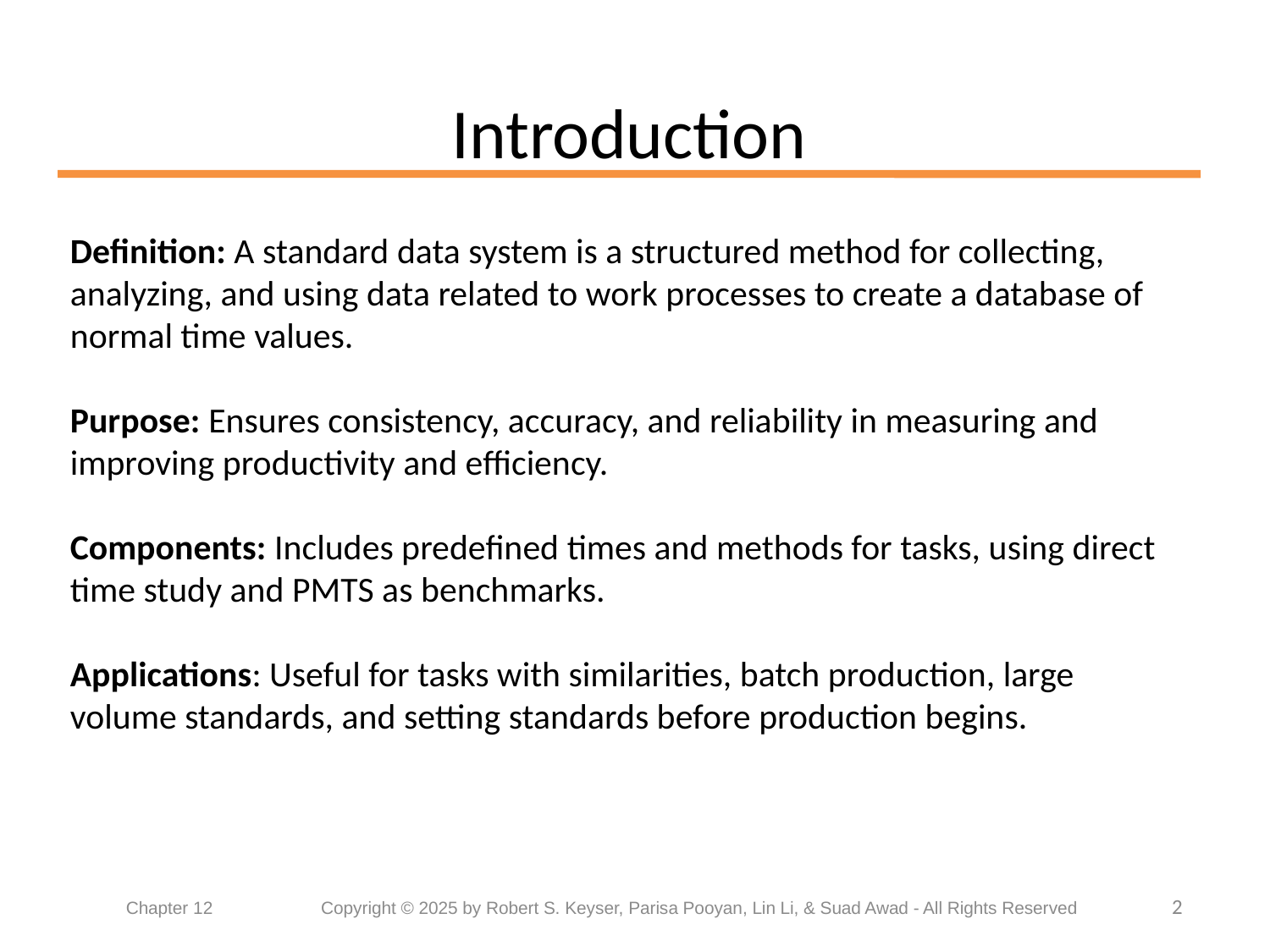

# Introduction

Definition: A standard data system is a structured method for collecting, analyzing, and using data related to work processes to create a database of normal time values.

Purpose: Ensures consistency, accuracy, and reliability in measuring and improving productivity and efficiency.

Components: Includes predefined times and methods for tasks, using direct time study and PMTS as benchmarks.

Applications: Useful for tasks with similarities, batch production, large volume standards, and setting standards before production begins.
2
Chapter 12	              Copyright © 2025 by Robert S. Keyser, Parisa Pooyan, Lin Li, & Suad Awad - All Rights Reserved